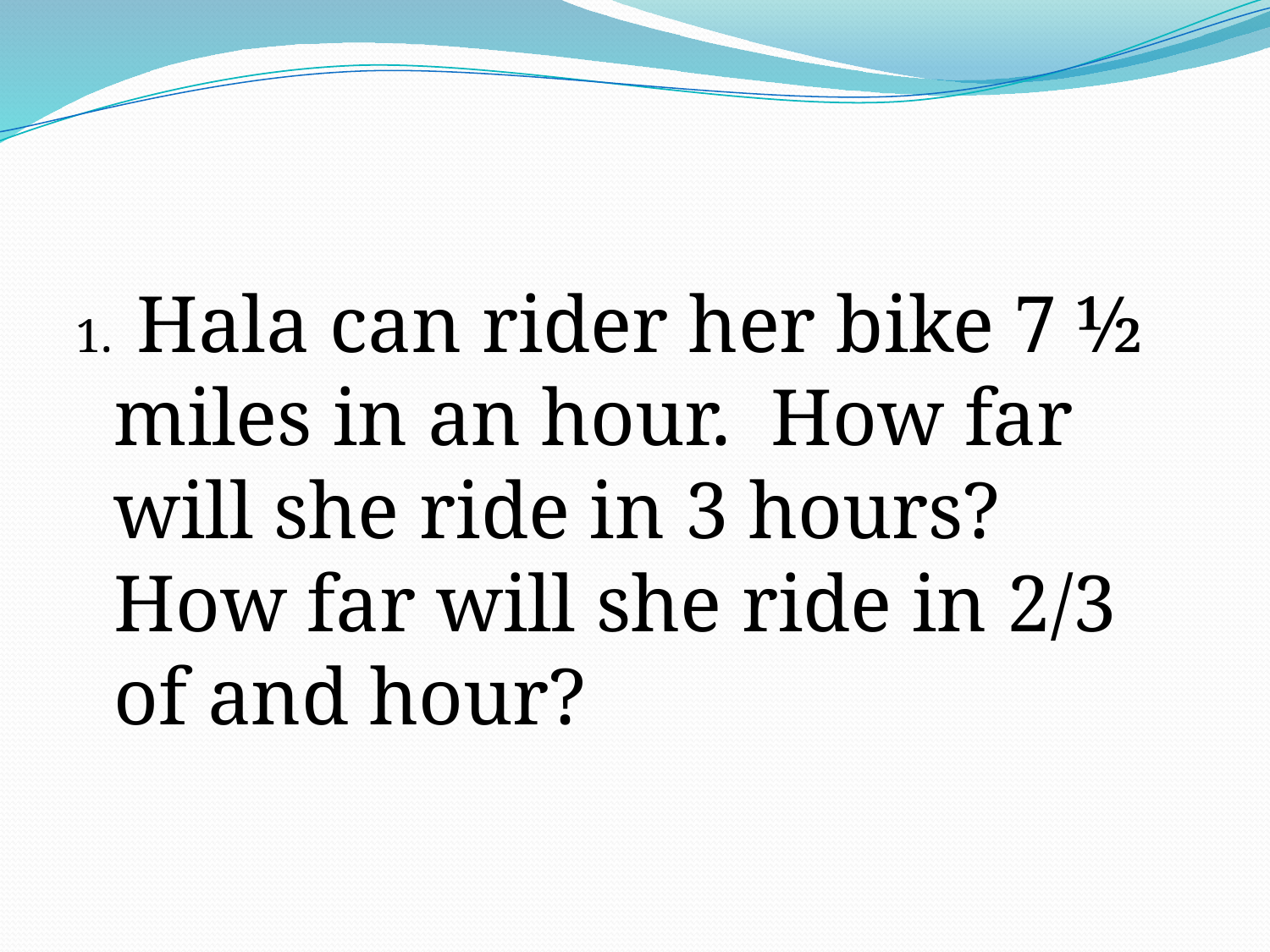

1.  Hala can rider her bike 7 ½ miles in an hour.  How far will she ride in 3 hours?  How far will she ride in 2/3 of and hour?